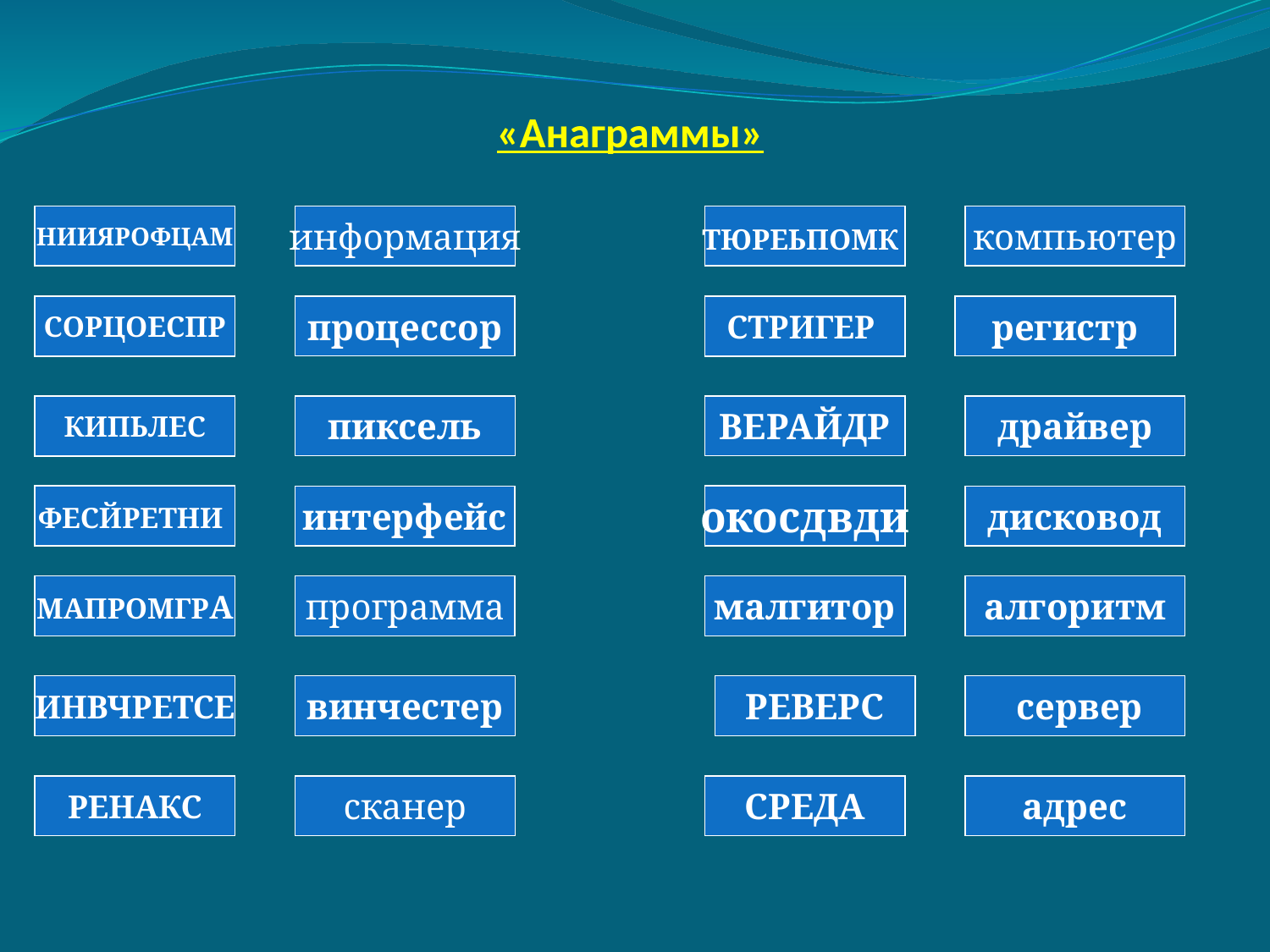

# «Анаграммы»
НИИЯРОФЦАМ

информация

ТЮРЕЬПОМК
компьютер
процессор
регистр
СОРЦОЕСПР
Стригер
пиксель
ВЕРАЙДР
драйвер
КИПЬЛЕС
ФЕСЙРЕТНИ
окосдвди
интерфейс
дисковод
программа
МАПРОМГРА
малгитор
алгоритм
ИНВЧРЕТСЕ
винчестер
 Реверс
 сервер
РЕНАКС
сканер
Среда
адрес